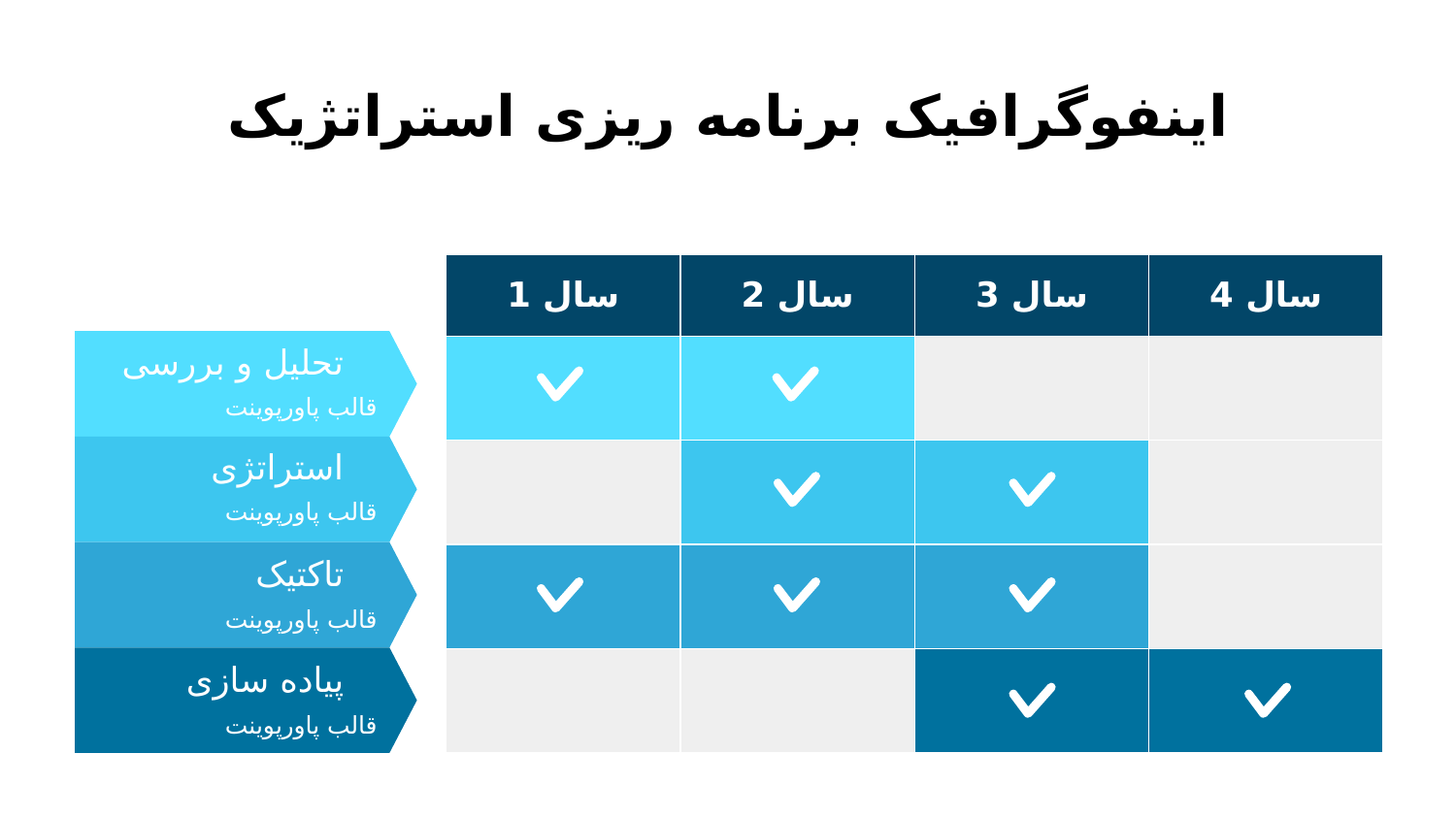

# اینفوگرافیک برنامه ریزی استراتژیک
| سال 1 | سال 2 | سال 3 | سال 4 |
| --- | --- | --- | --- |
|  |  |  |  |
|  |  |  |  |
|  |  |  |  |
|  |  |  |  |

تحلیل و بررسی

قالب پاورپوینت

استراتژی

قالب پاورپوینت

تاکتیک

قالب پاورپوینت

پیاده سازی

قالب پاورپوینت